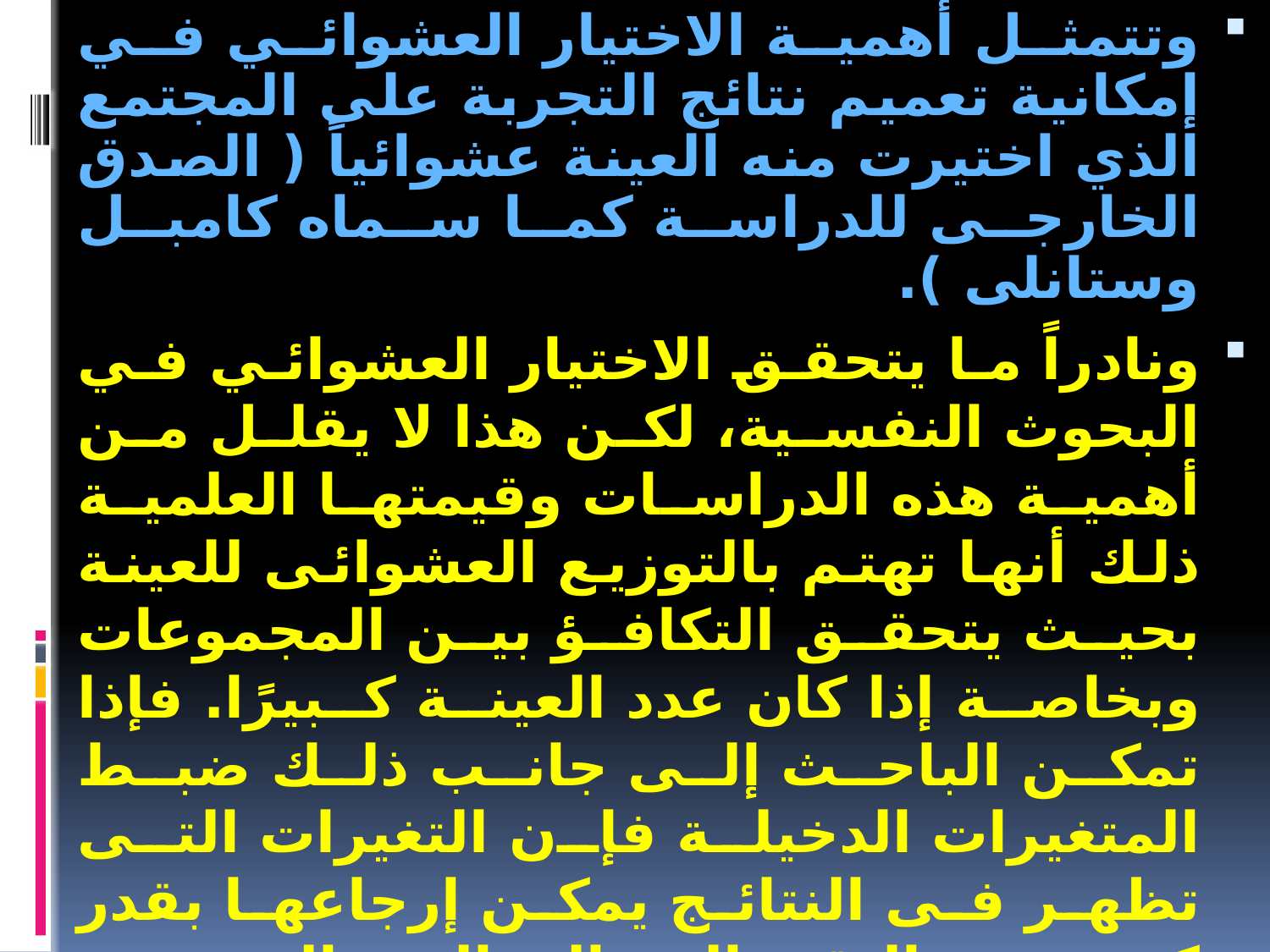

وتتمثل أهمية الاختيار العشوائي في إمكانية تعميم نتائج التجربة على المجتمع الذي اختيرت منه العينة عشوائياً ( الصدق الخارجى للدراسة كما سماه كامبل وستانلى ).
ونادراً ما يتحقق الاختيار العشوائي في البحوث النفسية، لكن هذا لا يقلل من أهمية هذه الدراسات وقيمتها العلمية ذلك أنها تهتم بالتوزيع العشوائى للعينة بحيث يتحقق التكافؤ بين المجموعات وبخاصة إذا كان عدد العينة كبيرًا. فإذا تمكن الباحث إلى جانب ذلك ضبط المتغيرات الدخيلة فإن التغيرات التى تظهر فى النتائج يمكن إرجاعها بقدر كبير من الثقة إلى المعالجة التجريبية ( الصدق الداخلى للدراسة كما سماه كامبل وستانلى ).